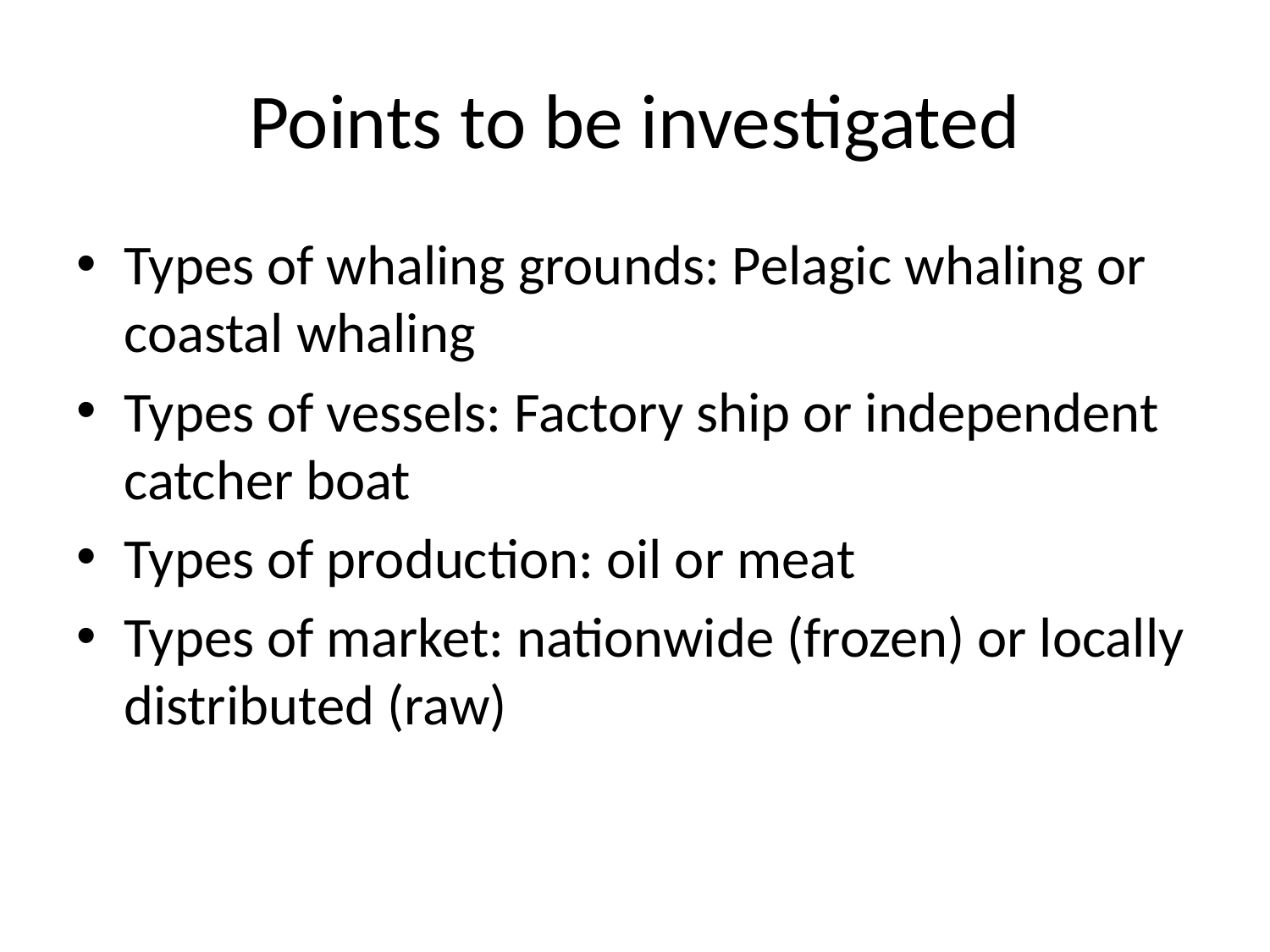

# Points to be investigated
Types of whaling grounds: Pelagic whaling or coastal whaling
Types of vessels: Factory ship or independent catcher boat
Types of production: oil or meat
Types of market: nationwide (frozen) or locally distributed (raw)